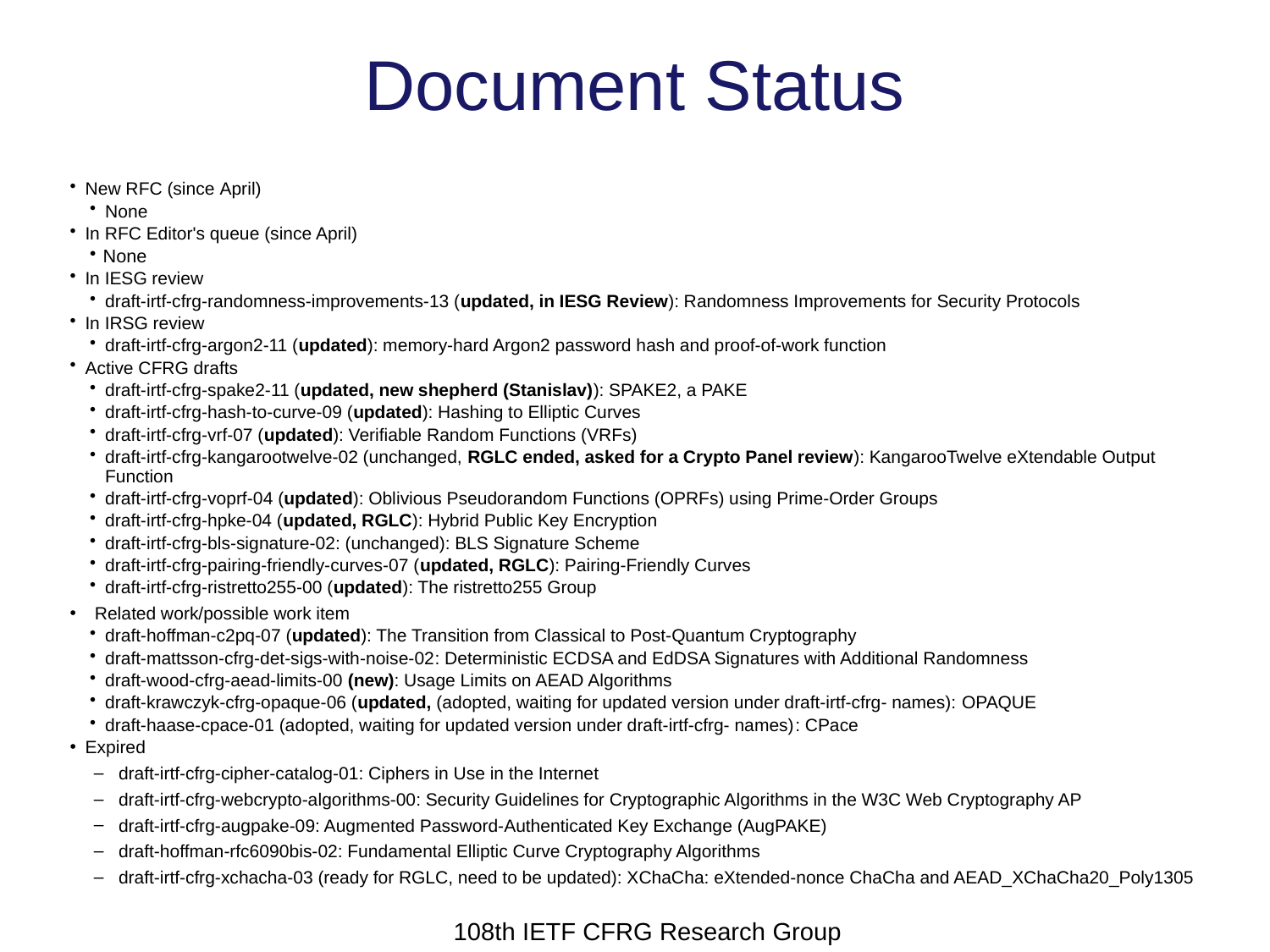

# Document Status
New RFC (since April)
None
In RFC Editor's queue (since April)
None
In IESG review
draft-irtf-cfrg-randomness-improvements-13 (updated, in IESG Review): Randomness Improvements for Security Protocols
In IRSG review
draft-irtf-cfrg-argon2-11 (updated): memory-hard Argon2 password hash and proof-of-work function
Active CFRG drafts
draft-irtf-cfrg-spake2-11 (updated, new shepherd (Stanislav)): SPAKE2, a PAKE
draft-irtf-cfrg-hash-to-curve-09 (updated): Hashing to Elliptic Curves
draft-irtf-cfrg-vrf-07 (updated): Verifiable Random Functions (VRFs)
draft-irtf-cfrg-kangarootwelve-02 (unchanged, RGLC ended, asked for a Crypto Panel review): KangarooTwelve eXtendable Output Function
draft-irtf-cfrg-voprf-04 (updated): Oblivious Pseudorandom Functions (OPRFs) using Prime-Order Groups
draft-irtf-cfrg-hpke-04 (updated, RGLC): Hybrid Public Key Encryption
draft-irtf-cfrg-bls-signature-02: (unchanged): BLS Signature Scheme
draft-irtf-cfrg-pairing-friendly-curves-07 (updated, RGLC): Pairing-Friendly Curves
draft-irtf-cfrg-ristretto255-00 (updated): The ristretto255 Group
Related work/possible work item
draft-hoffman-c2pq-07 (updated): The Transition from Classical to Post-Quantum Cryptography
draft-mattsson-cfrg-det-sigs-with-noise-02: Deterministic ECDSA and EdDSA Signatures with Additional Randomness
draft-wood-cfrg-aead-limits-00 (new): Usage Limits on AEAD Algorithms
draft-krawczyk-cfrg-opaque-06 (updated, (adopted, waiting for updated version under draft-irtf-cfrg- names): OPAQUE
draft-haase-cpace-01 (adopted, waiting for updated version under draft-irtf-cfrg- names): CPace
Expired
draft-irtf-cfrg-cipher-catalog-01: Ciphers in Use in the Internet
draft-irtf-cfrg-webcrypto-algorithms-00: Security Guidelines for Cryptographic Algorithms in the W3C Web Cryptography AP
draft-irtf-cfrg-augpake-09: Augmented Password-Authenticated Key Exchange (AugPAKE)
draft-hoffman-rfc6090bis-02: Fundamental Elliptic Curve Cryptography Algorithms
draft-irtf-cfrg-xchacha-03 (ready for RGLC, need to be updated): XChaCha: eXtended-nonce ChaCha and AEAD_XChaCha20_Poly1305

108th IETF CFRG Research Group